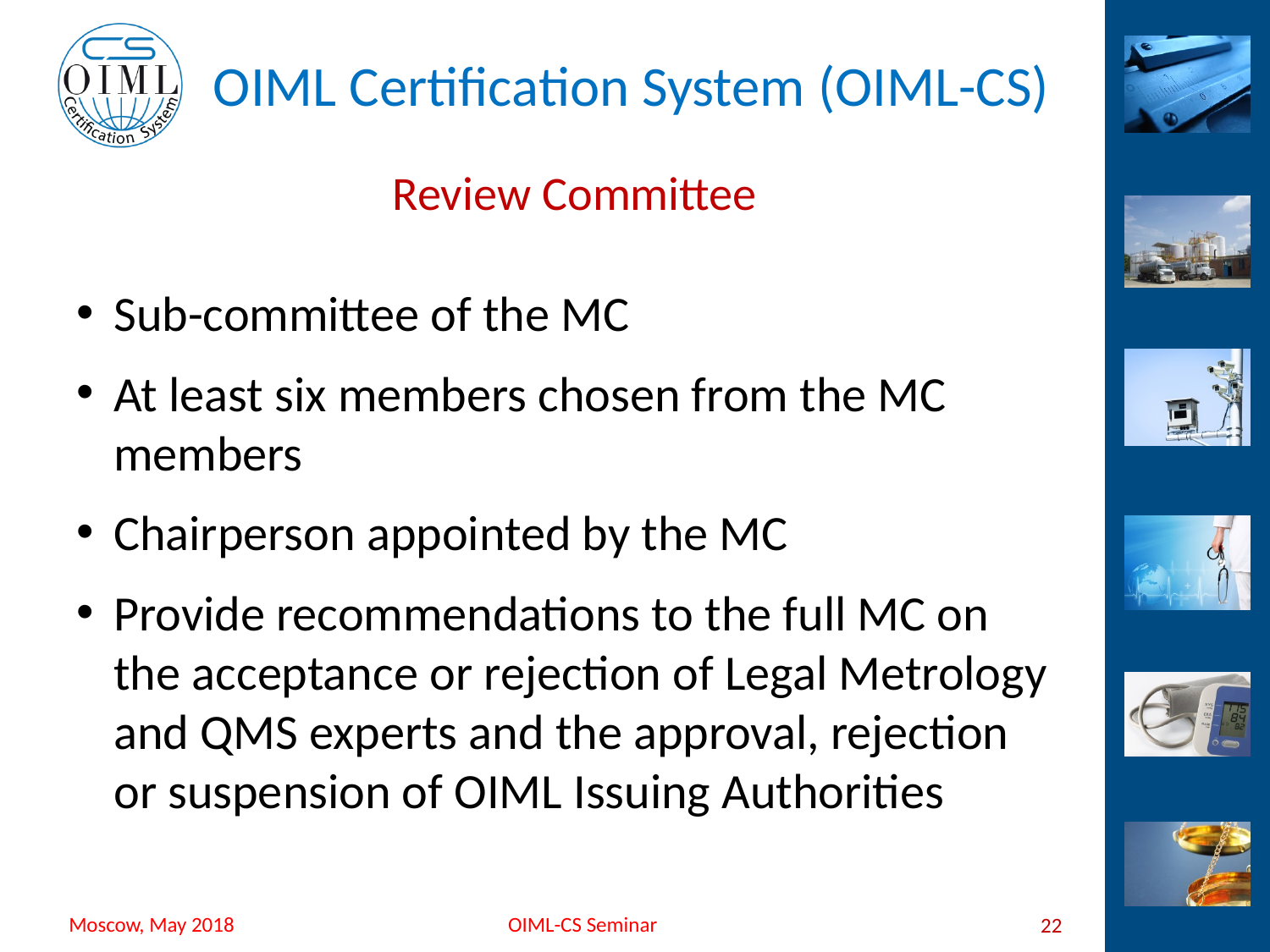

# Review Committee
Sub-committee of the MC
At least six members chosen from the MC members
Chairperson appointed by the MC
Provide recommendations to the full MC on the acceptance or rejection of Legal Metrology and QMS experts and the approval, rejection or suspension of OIML Issuing Authorities
22